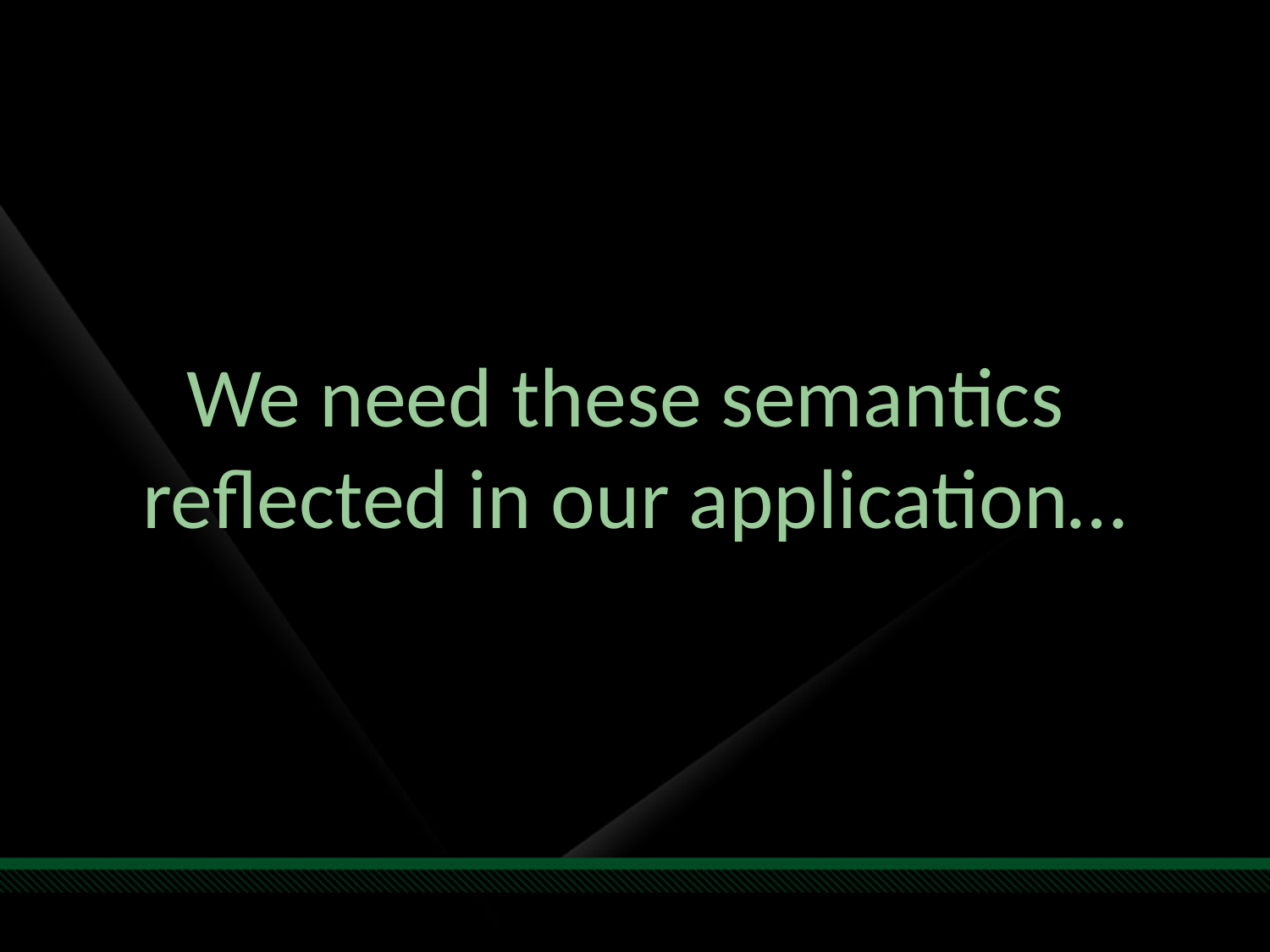

We need these semantics
reflected in our application…